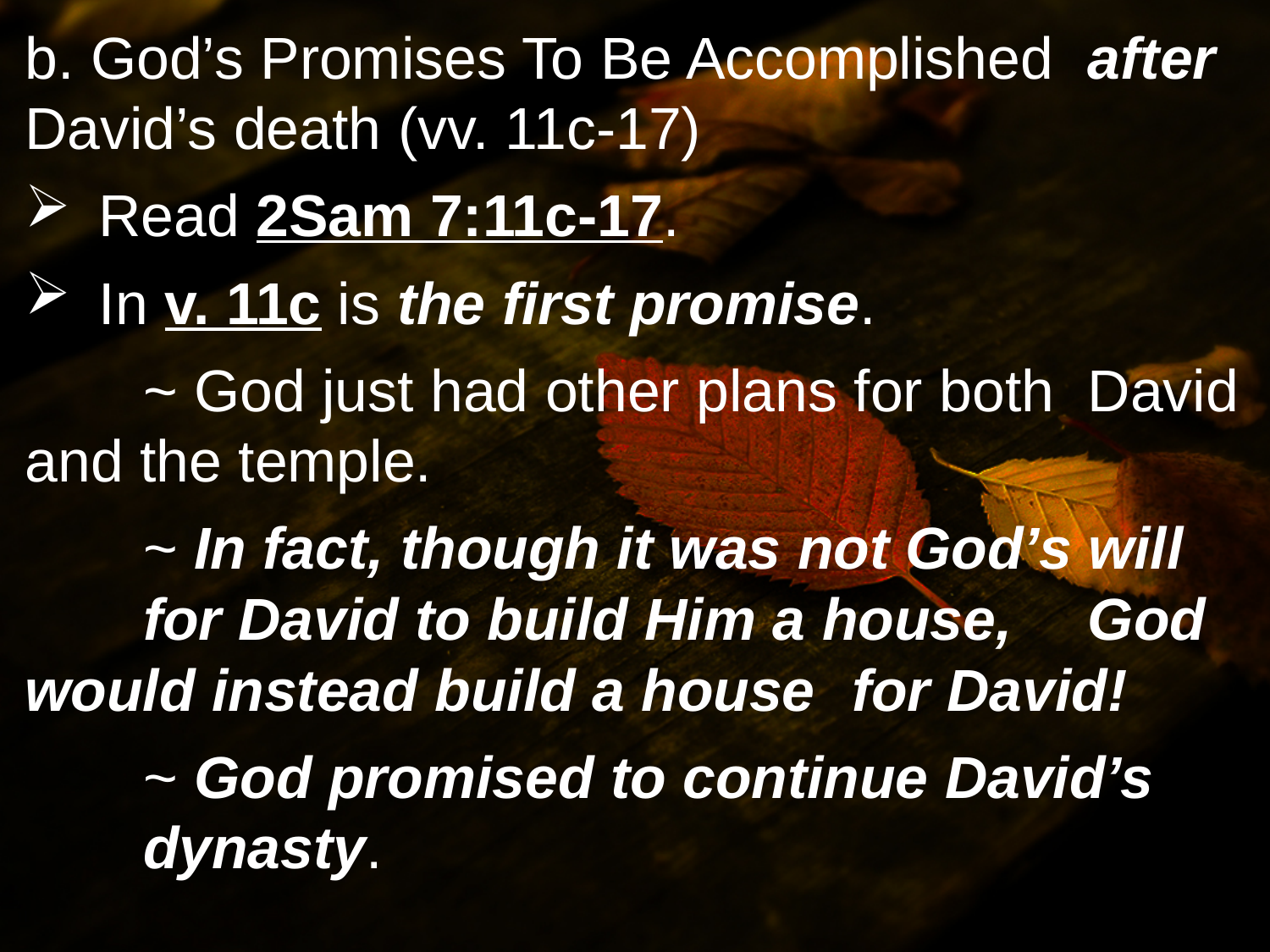

b. God’s Promises To Be Accomplished 	after David’s death (vv. 11c-17)
Read 2Sam 7:11c-17.
In v. 11c is the first promise.
	~ God just had other plans for both 			David and the temple.
	~ In fact, though it was not God’s will 		for David to build Him a house, 			God would instead build a house 			for David!
	~ God promised to continue David’s 		dynasty.